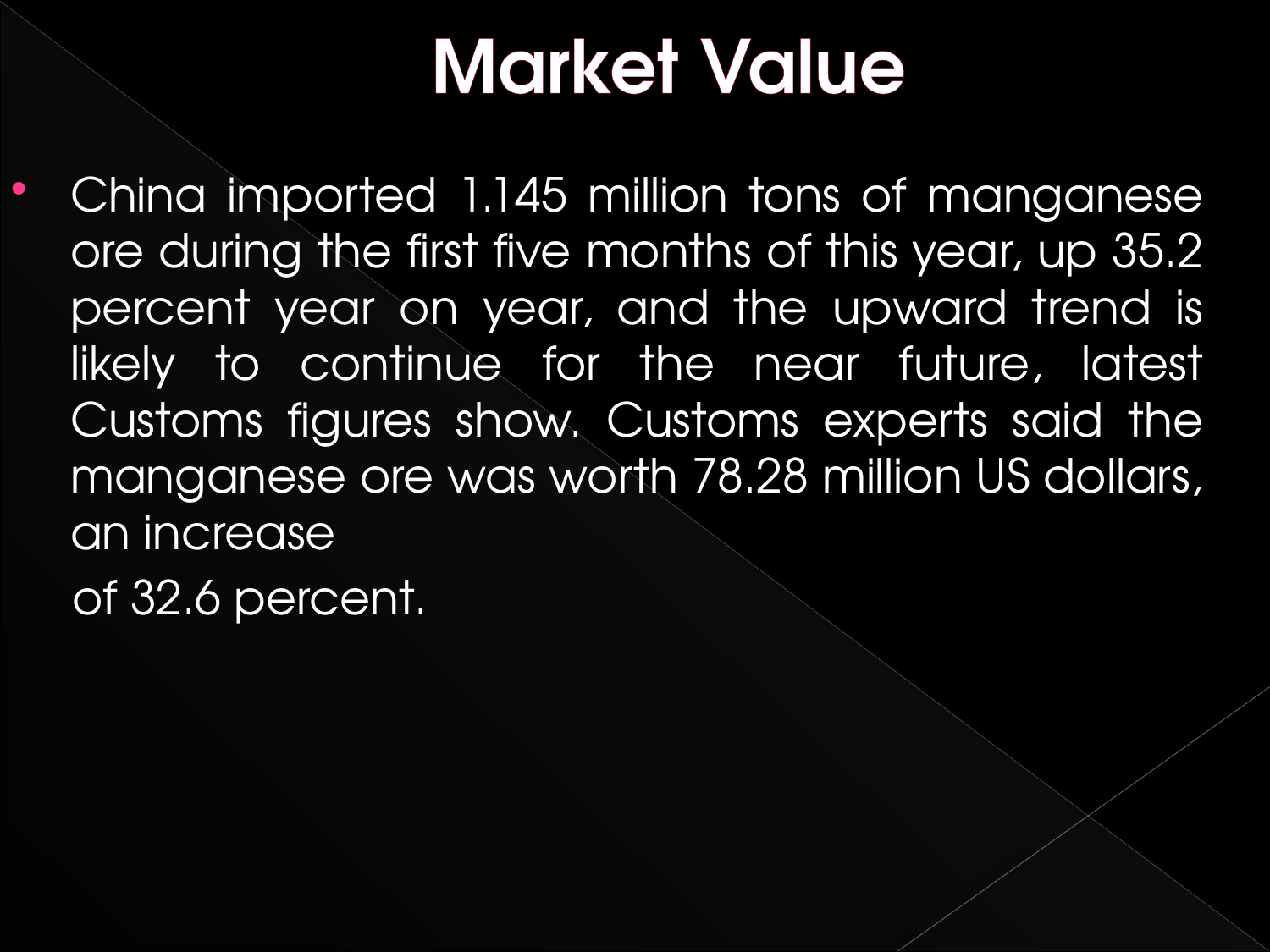

# Market Value
China imported 1.145 million tons of manganese ore during the first five months of this year, up 35.2 percent year on year, and the upward trend is likely to continue for the near future, latest Customs figures show. Customs experts said the manganese ore was worth 78.28 million US dollars, an increase
    of 32.6 percent.